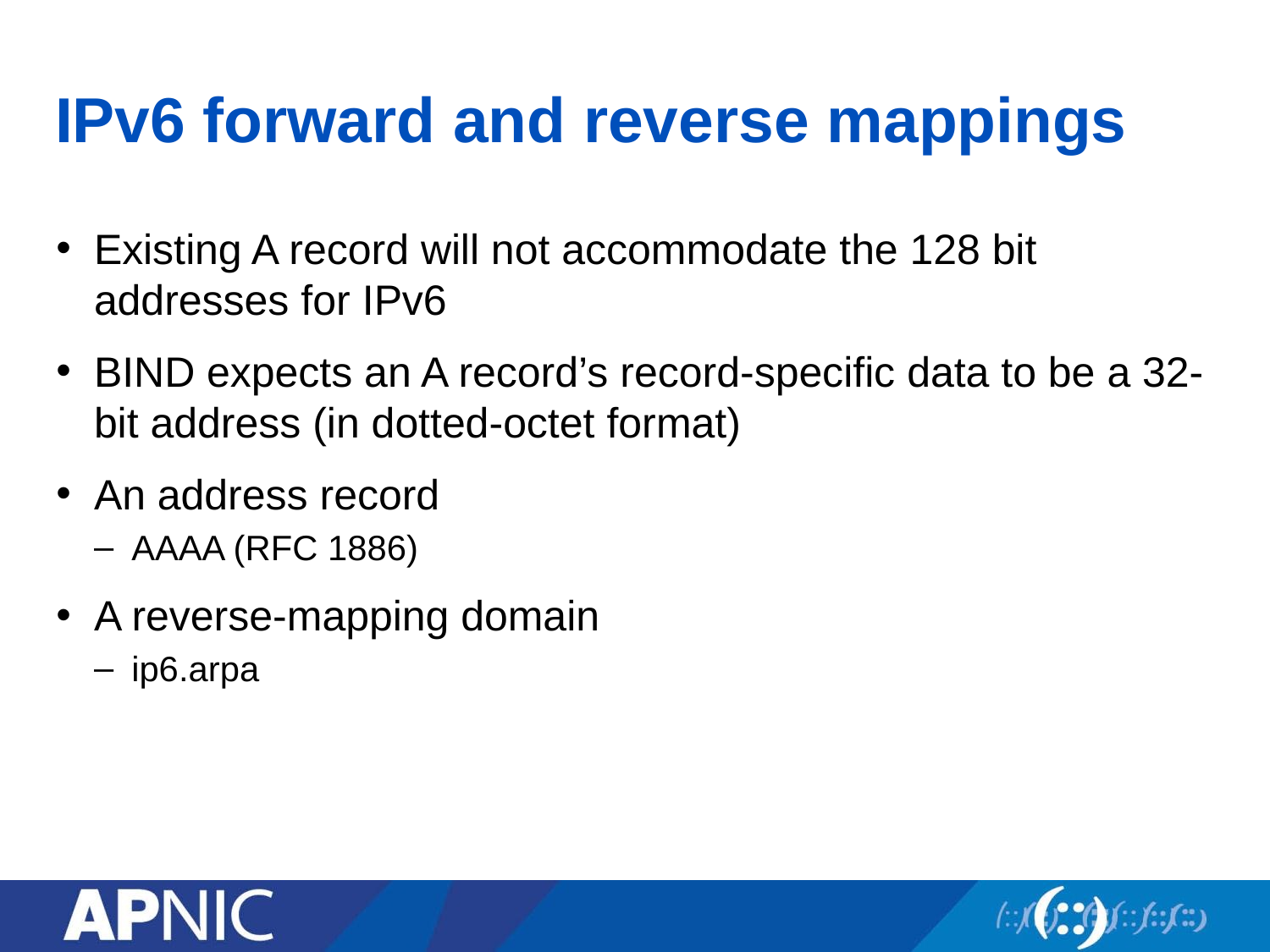

# IPv6 forward and reverse mappings
Existing A record will not accommodate the 128 bit addresses for IPv6
BIND expects an A record’s record-specific data to be a 32-bit address (in dotted-octet format)
An address record
AAAA (RFC 1886)
A reverse-mapping domain
ip6.arpa